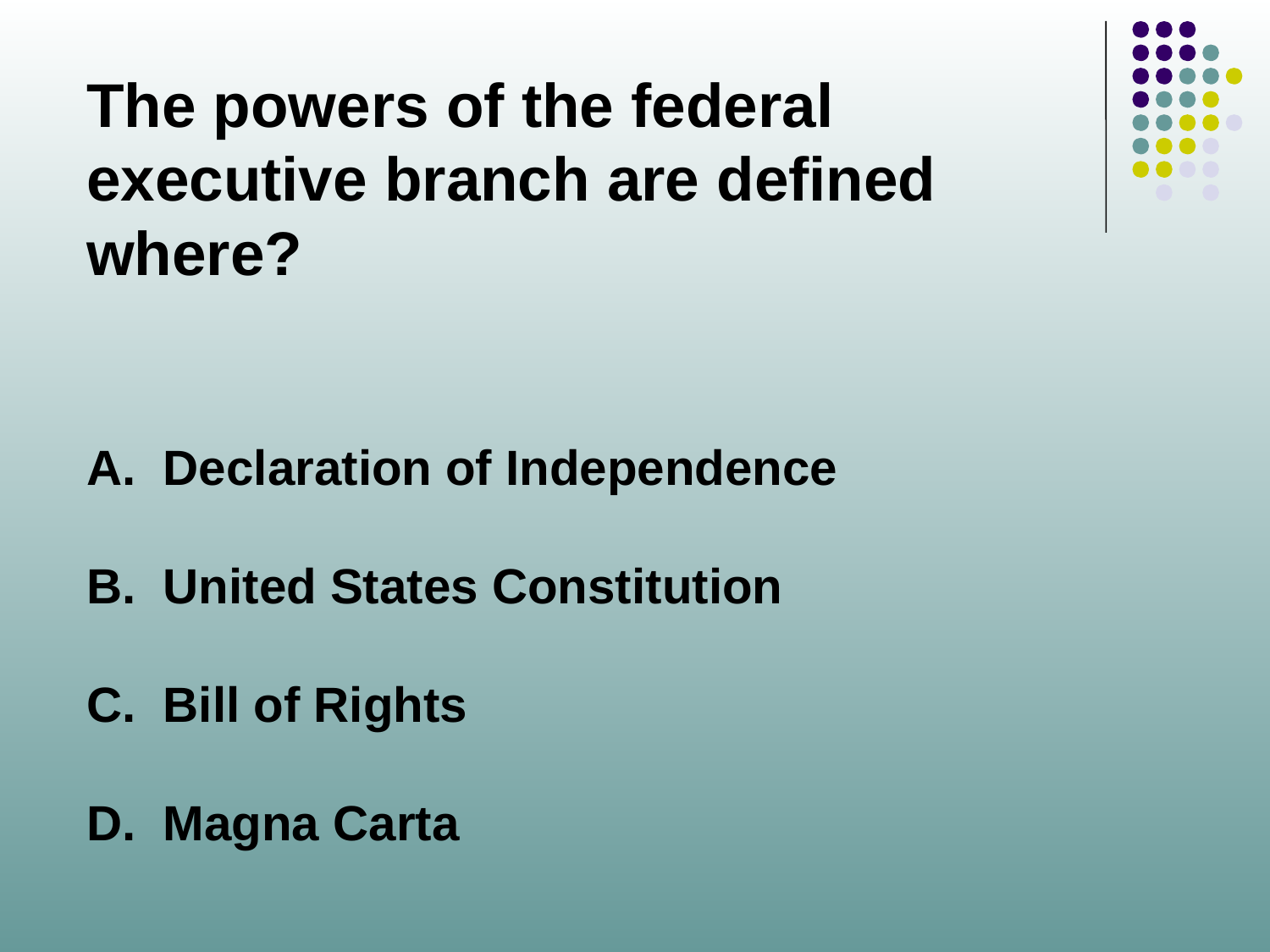

The powers of the federal executive branch are defined where?
A.  Declaration of Independence
B.  United States Constitution
C.  Bill of Rights
D.  Magna Carta